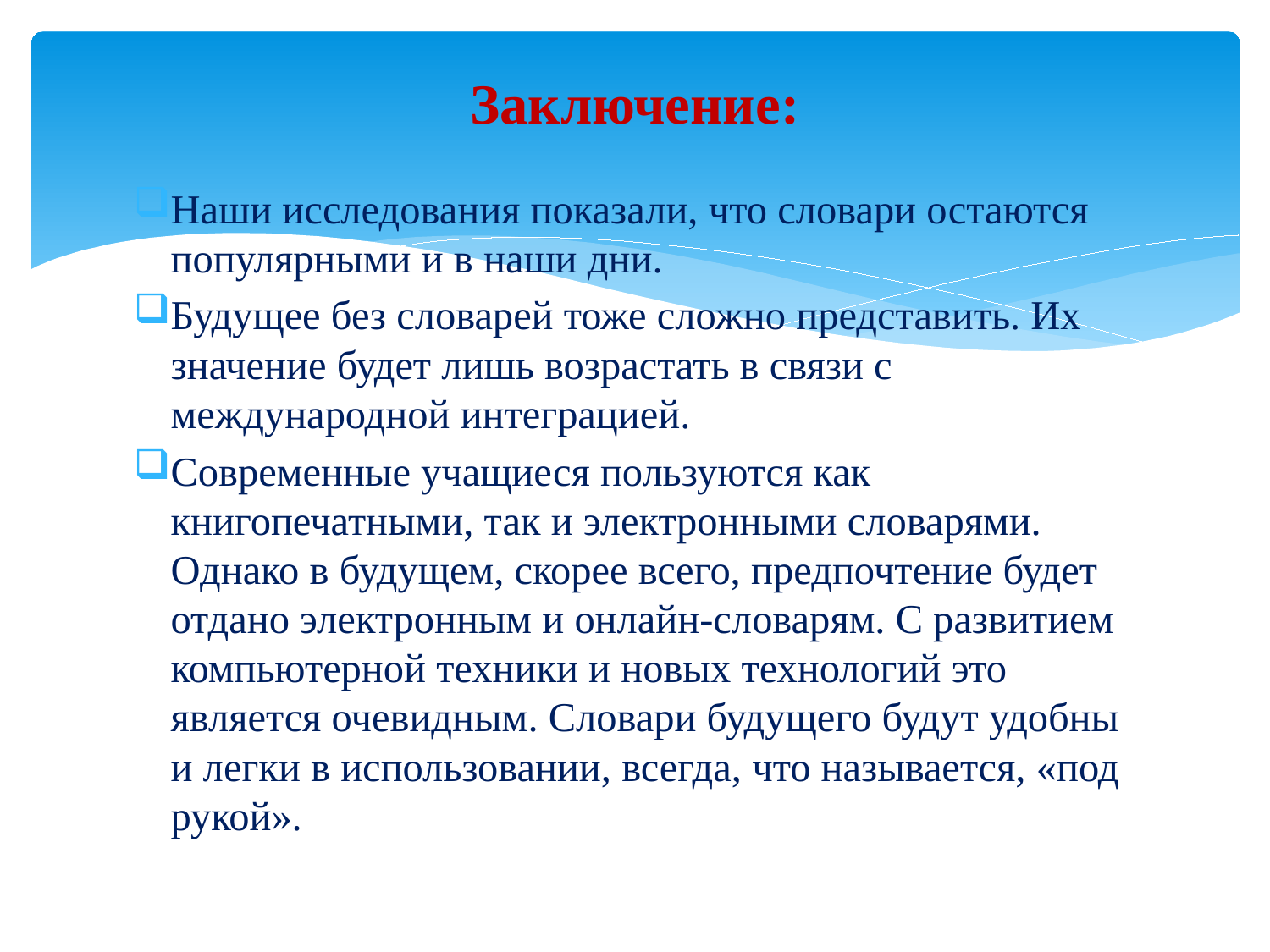

# Заключение:
Наши исследования показали, что словари остаются популярными и в наши дни.
Будущее без словарей тоже сложно представить. Их значение будет лишь возрастать в связи с международной интеграцией.
Современные учащиеся пользуются как книгопечатными, так и электронными словарями. Однако в будущем, скорее всего, предпочтение будет отдано электронным и онлайн-словарям. С развитием компьютерной техники и новых технологий это является очевидным. Словари будущего будут удобны и легки в использовании, всегда, что называется, «под рукой».